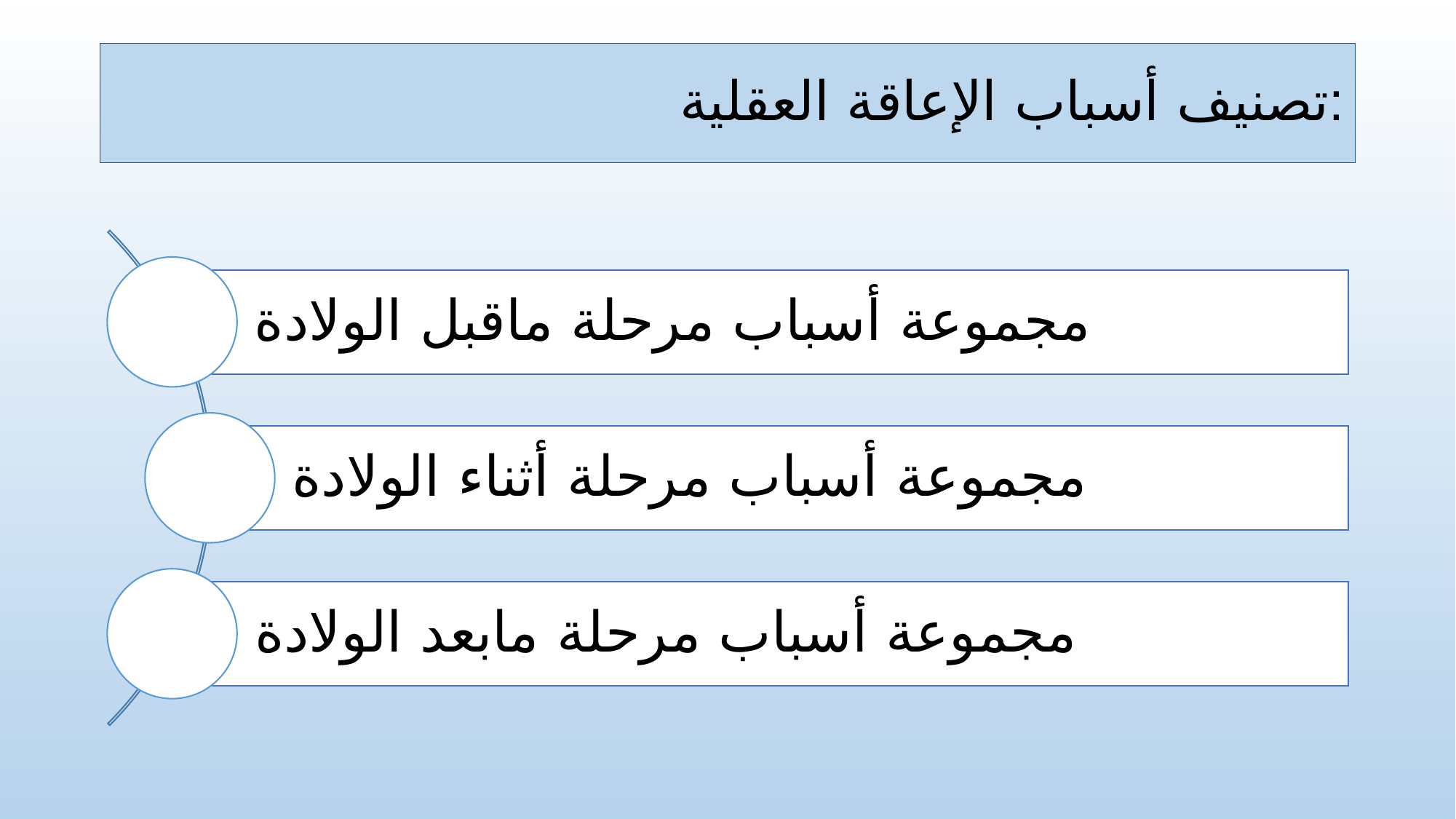

# تصنيف أسباب الإعاقة العقلية:
مجموعة أسباب مرحلة ماقبل الولادة
مجموعة أسباب مرحلة أثناء الولادة
مجموعة أسباب مرحلة مابعد الولادة